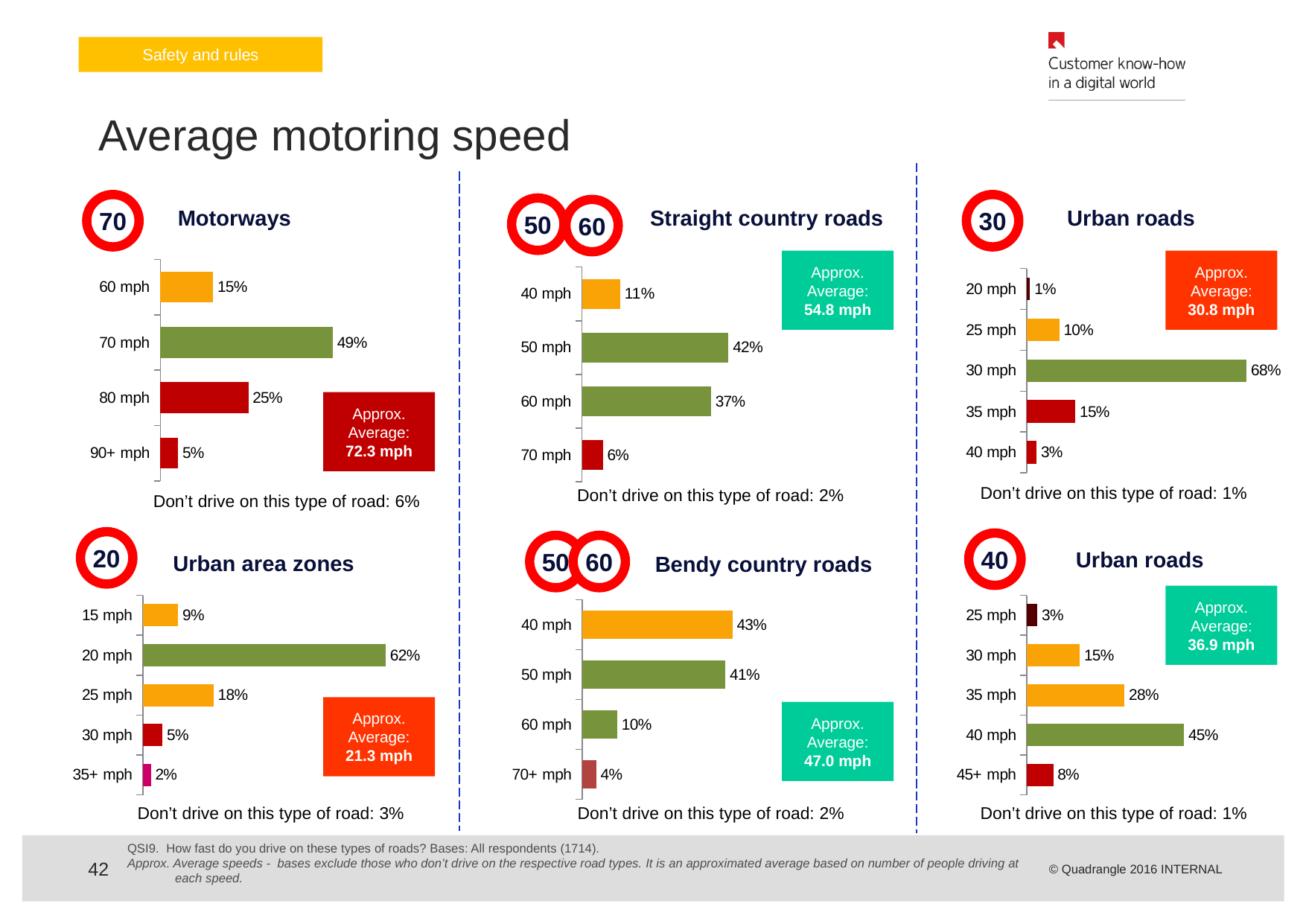

Safety and rules
Average motoring speed
70
30
Motorways
50
Straight country roads

Urban roads
60
Approx. Average:
54.8 mph
Approx. Average:
30.8 mph

### Chart

| Category |  |
|---|---|
| 60 mph | 0.15000000000000024 |
| 70 mph | 0.4900000000000003 |
| 80 mph | 0.25 |
| 90+ mph | 0.05 |

### Chart

| Category |  |
|---|---|
| 20 mph | 0.010000000000000005 |
| 25 mph | 0.1 |
| 30 mph | 0.68 |
| 35 mph | 0.15000000000000024 |
| 40 mph | 0.030000000000000002 |

### Chart

| Category |  |
|---|---|
| 40 mph | 0.11 |
| 50 mph | 0.4200000000000003 |
| 60 mph | 0.3700000000000004 |
| 70 mph | 0.06000000000000003 |
Approx. Average:
72.3 mph
Don’t drive on this type of road: 1%
Don’t drive on this type of road: 2%
Don’t drive on this type of road: 6%
20
40
50
60
Urban roads
Urban area zones
Bendy country roads

Approx. Average:
36.9 mph

### Chart

| Category |  |
|---|---|
| 15 mph | 0.09000000000000002 |
| 20 mph | 0.6200000000000018 |
| 25 mph | 0.18000000000000024 |
| 30 mph | 0.05 |
| 35+ mph | 0.02000000000000001 |

### Chart

| Category |  |
|---|---|
| 25 mph | 0.030000000000000002 |
| 30 mph | 0.15148196898530047 |
| 35 mph | 0.2800000000000001 |
| 40 mph | 0.45 |
| 45+ mph | 0.07546985260096988 |

### Chart

| Category |  |
|---|---|
| 40 mph | 0.4300000000000004 |
| 50 mph | 0.4100000000000003 |
| 60 mph | 0.1 |
| 70+ mph | 0.04000000000000002 |
Approx. Average:
21.3 mph
Approx. Average:
47.0 mph
Don’t drive on this type of road: 3%
Don’t drive on this type of road: 2%
Don’t drive on this type of road: 1%
QSI9.  How fast do you drive on these types of roads? Bases: All respondents (1714).
Approx. Average speeds -  bases exclude those who don’t drive on the respective road types. It is an approximated average based on number of people driving at each speed.